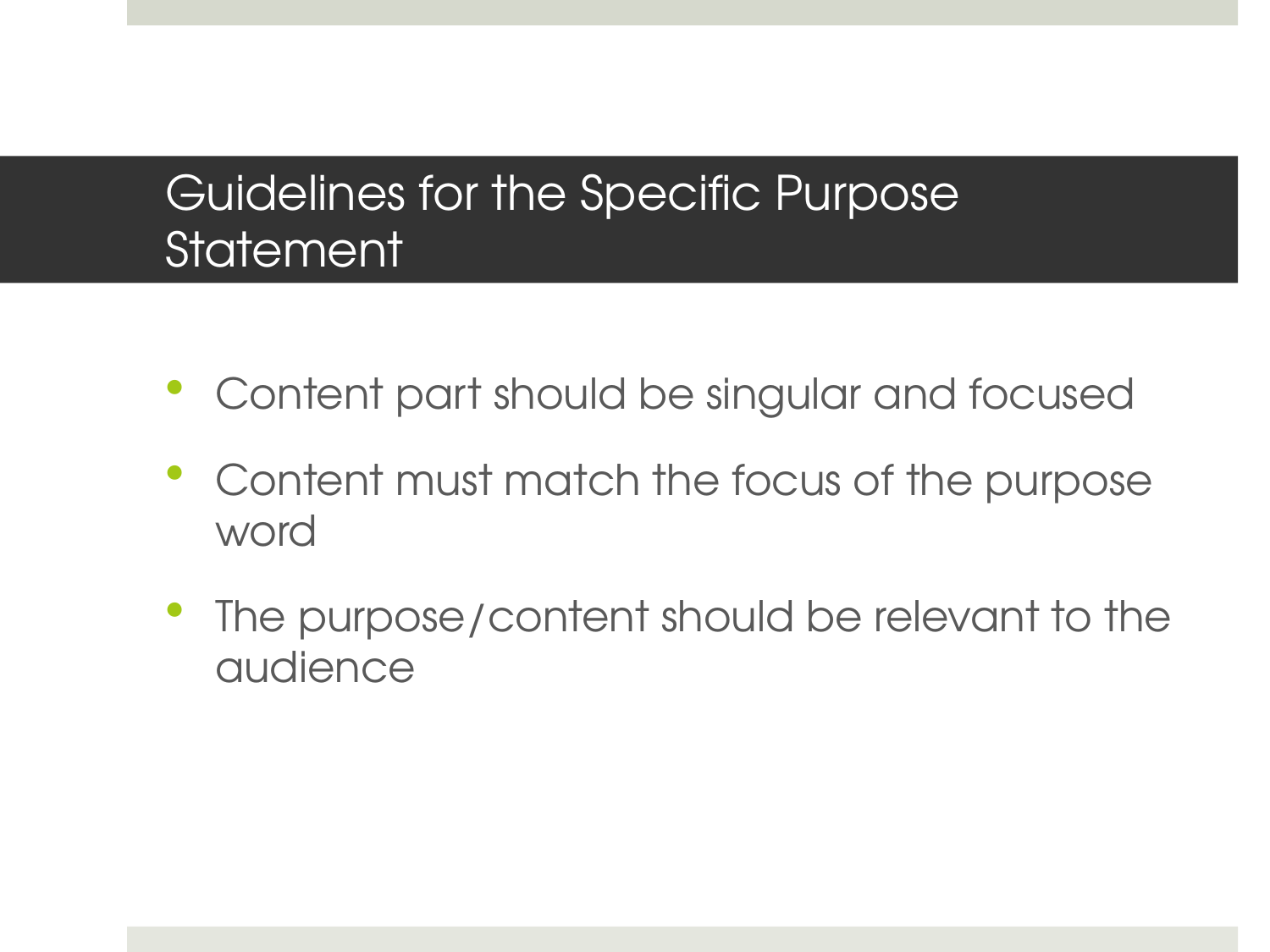

# Guidelines for the Specific Purpose Statement
Content part should be singular and focused
Content must match the focus of the purpose word
The purpose/content should be relevant to the audience